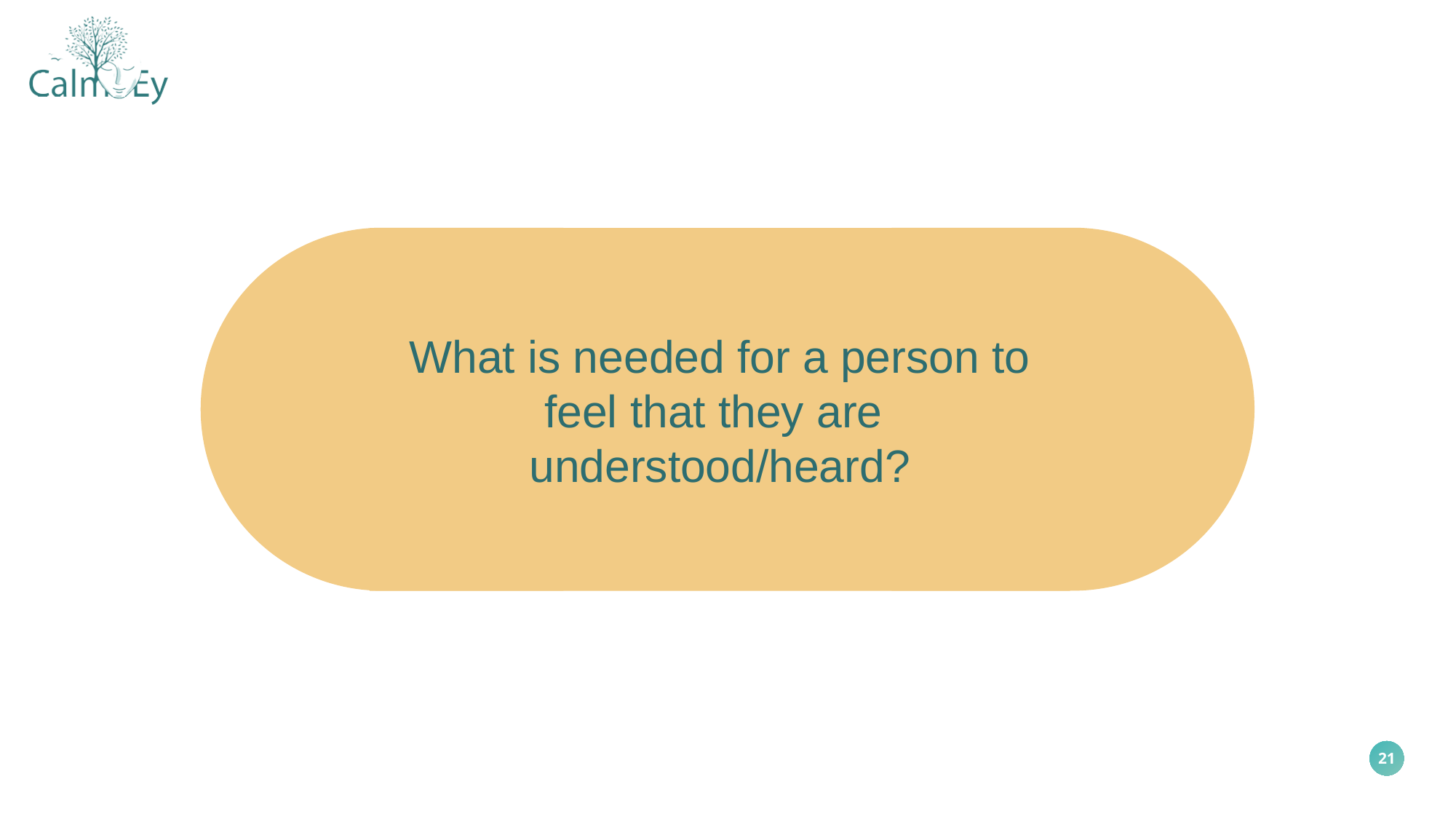

What is needed for a person to feel that they are
understood/heard?